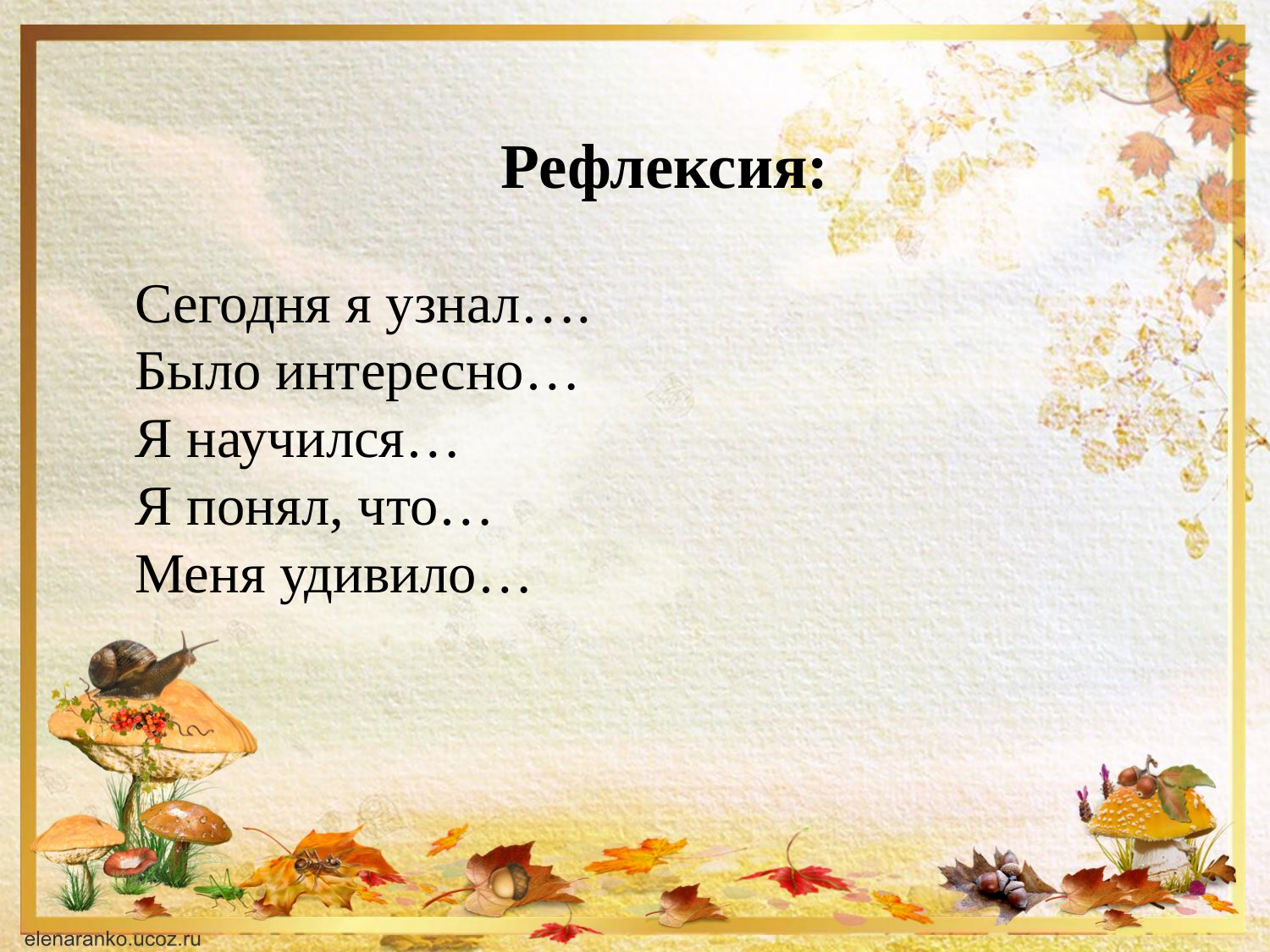

Рефлексия:

Сегодня я узнал….
Было интересно…
Я научился…
Я понял, что…
Меня удивило…